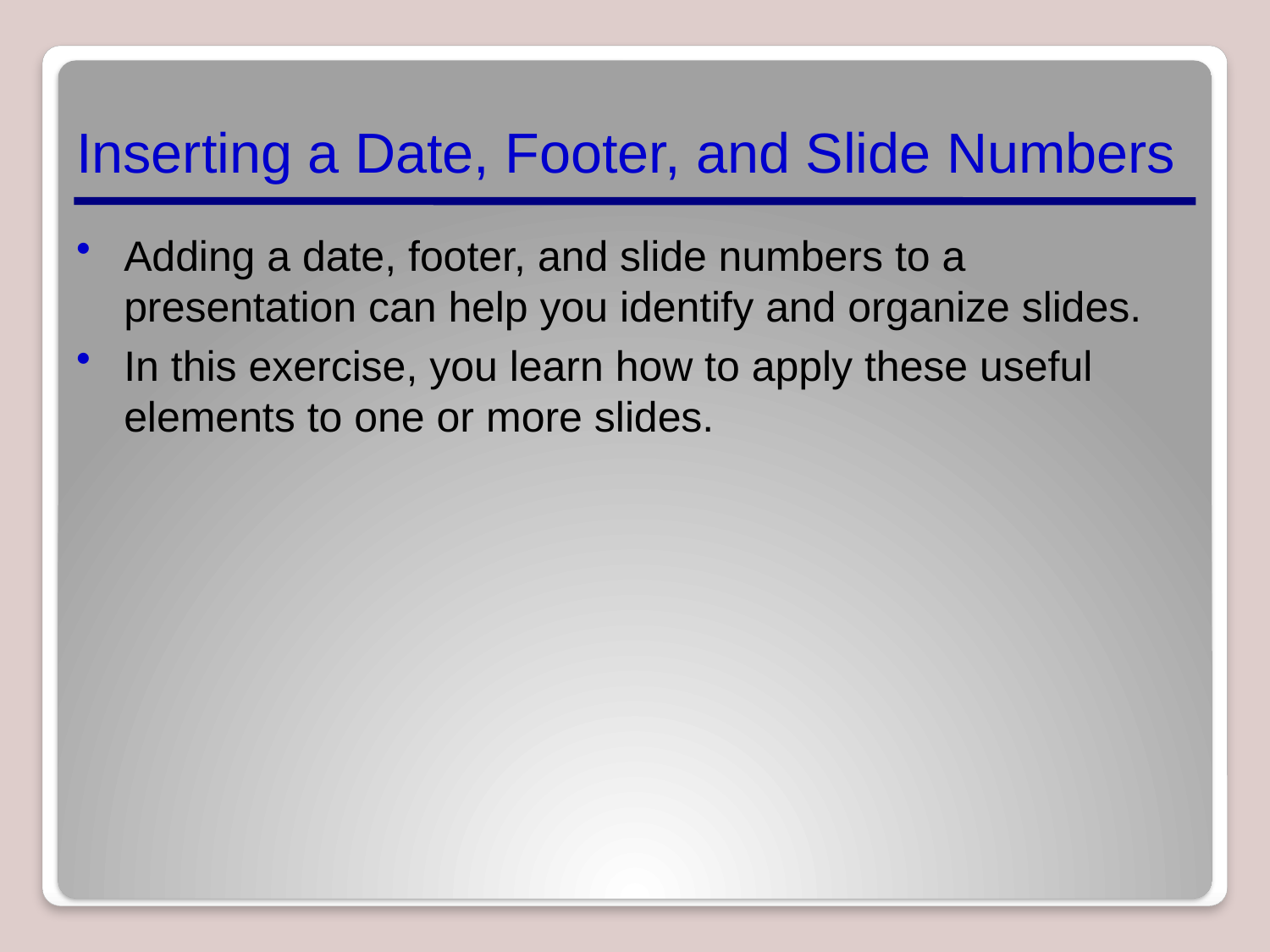

# Inserting a Date, Footer, and Slide Numbers
Adding a date, footer, and slide numbers to a presentation can help you identify and organize slides.
In this exercise, you learn how to apply these useful elements to one or more slides.